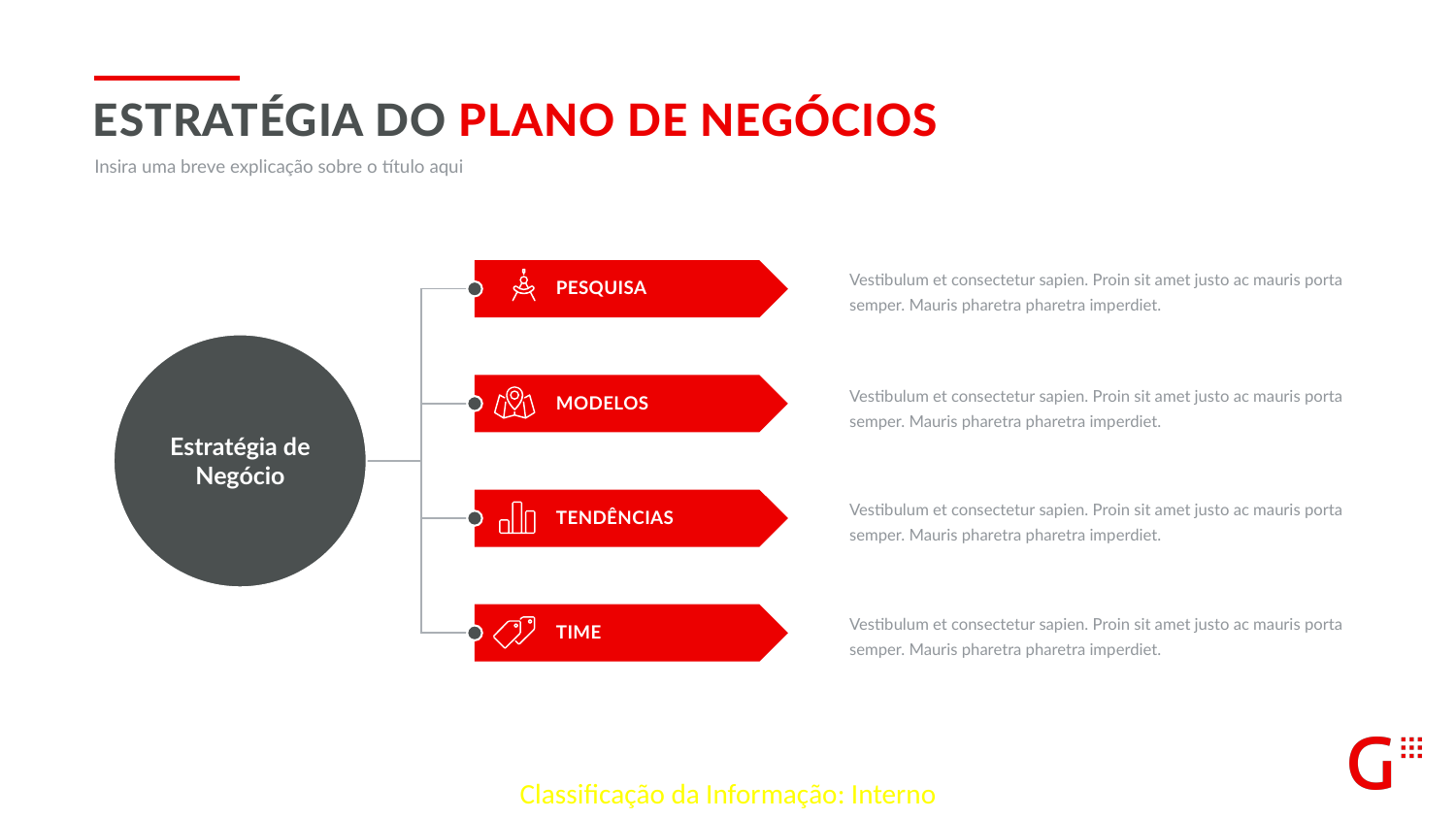

Estratégia do plano de negócios
Insira uma breve explicação sobre o título aqui

Vestibulum et consectetur sapien. Proin sit amet justo ac mauris porta semper. Mauris pharetra pharetra imperdiet.

PESQUISA

Estratégia de
Negócio

Vestibulum et consectetur sapien. Proin sit amet justo ac mauris porta semper. Mauris pharetra pharetra imperdiet.

MODELOS

Vestibulum et consectetur sapien. Proin sit amet justo ac mauris porta semper. Mauris pharetra pharetra imperdiet.

TENDÊNCIAS

Vestibulum et consectetur sapien. Proin sit amet justo ac mauris porta semper. Mauris pharetra pharetra imperdiet.

TIME